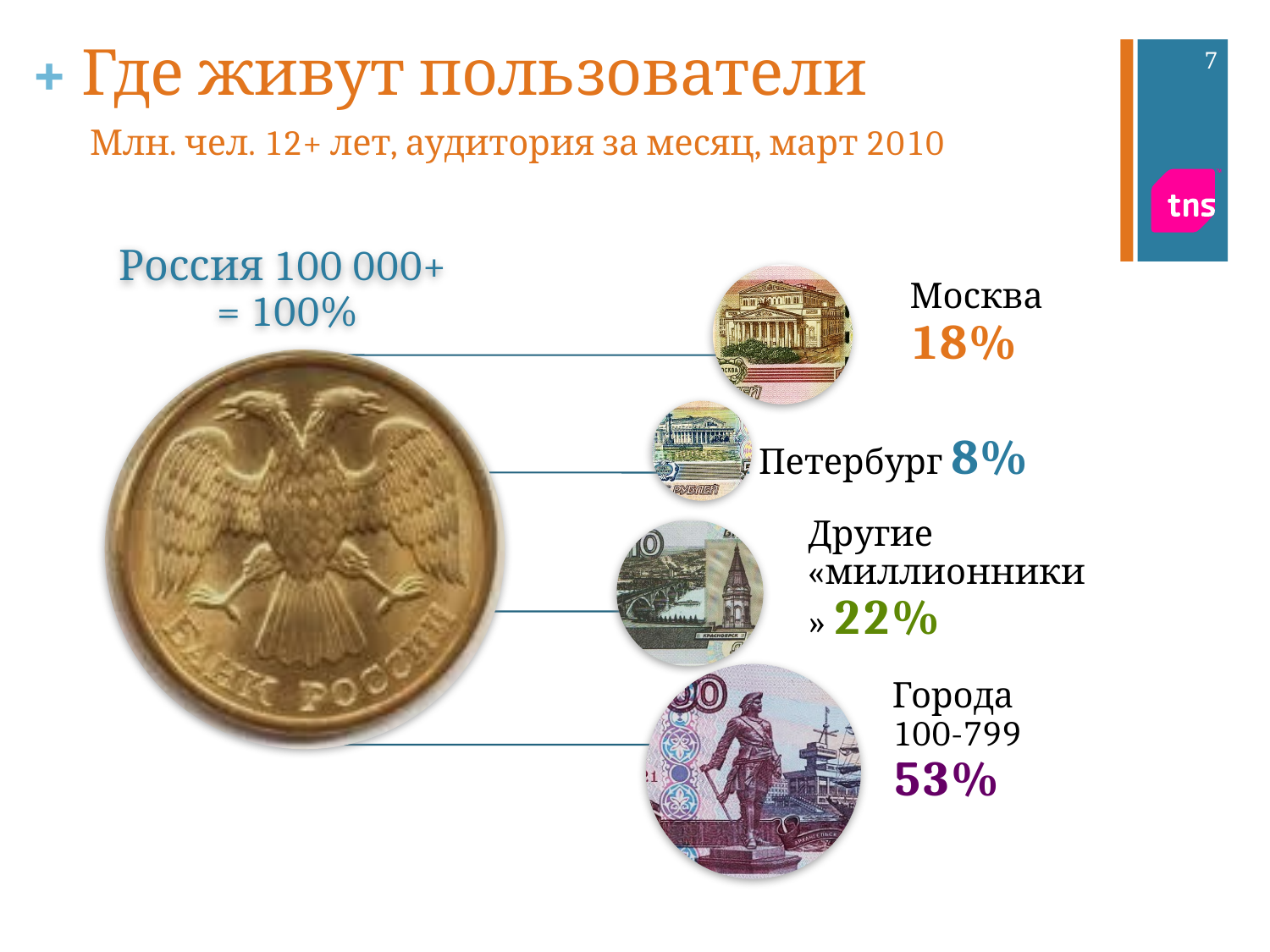

# Где живут пользователи
7
 Млн. чел. 12+ лет, аудитория за месяц, март 2010
Россия 100 000+
= 100%
Москва 18%
Петербург 8%
Другие «миллионники» 22%
Города 100-799 53%